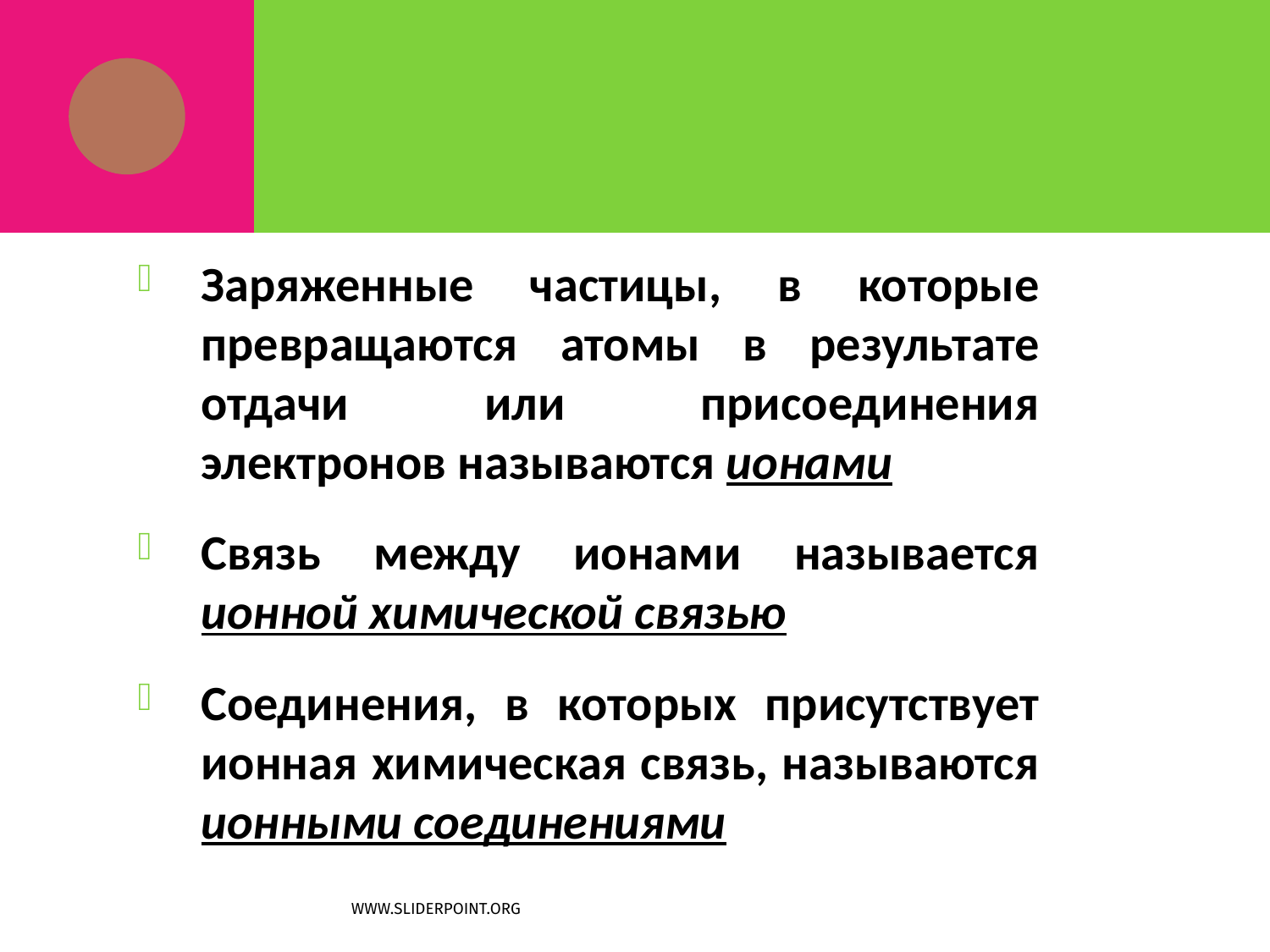

Заряженные частицы, в которые превращаются атомы в результате отдачи или присоединения электронов называются ионами
Связь между ионами называется ионной химической связью
Соединения, в которых присутствует ионная химическая связь, называются ионными соединениями
www.sliderpoint.org